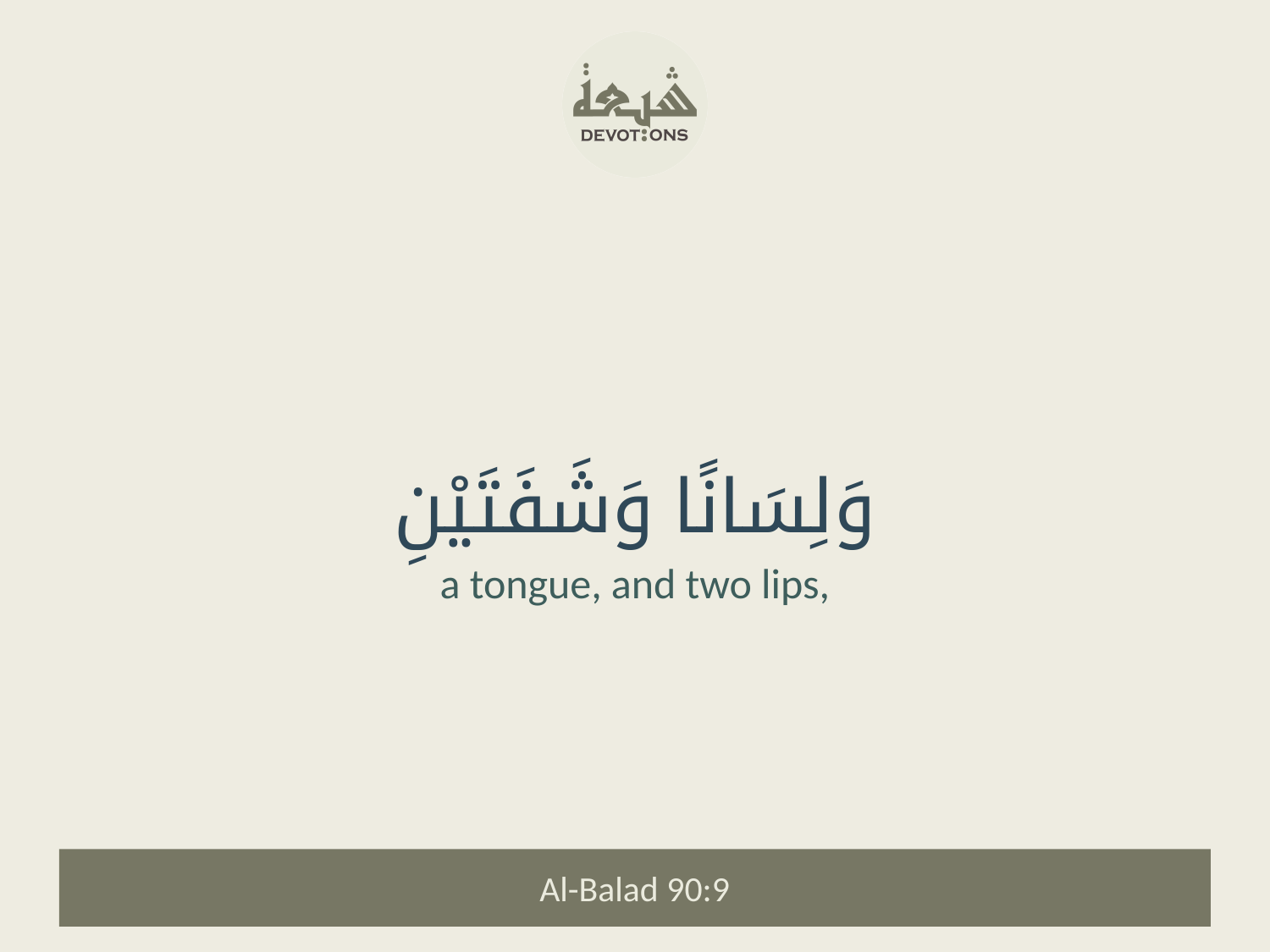

وَلِسَانًا وَشَفَتَيْنِ
a tongue, and two lips,
Al-Balad 90:9